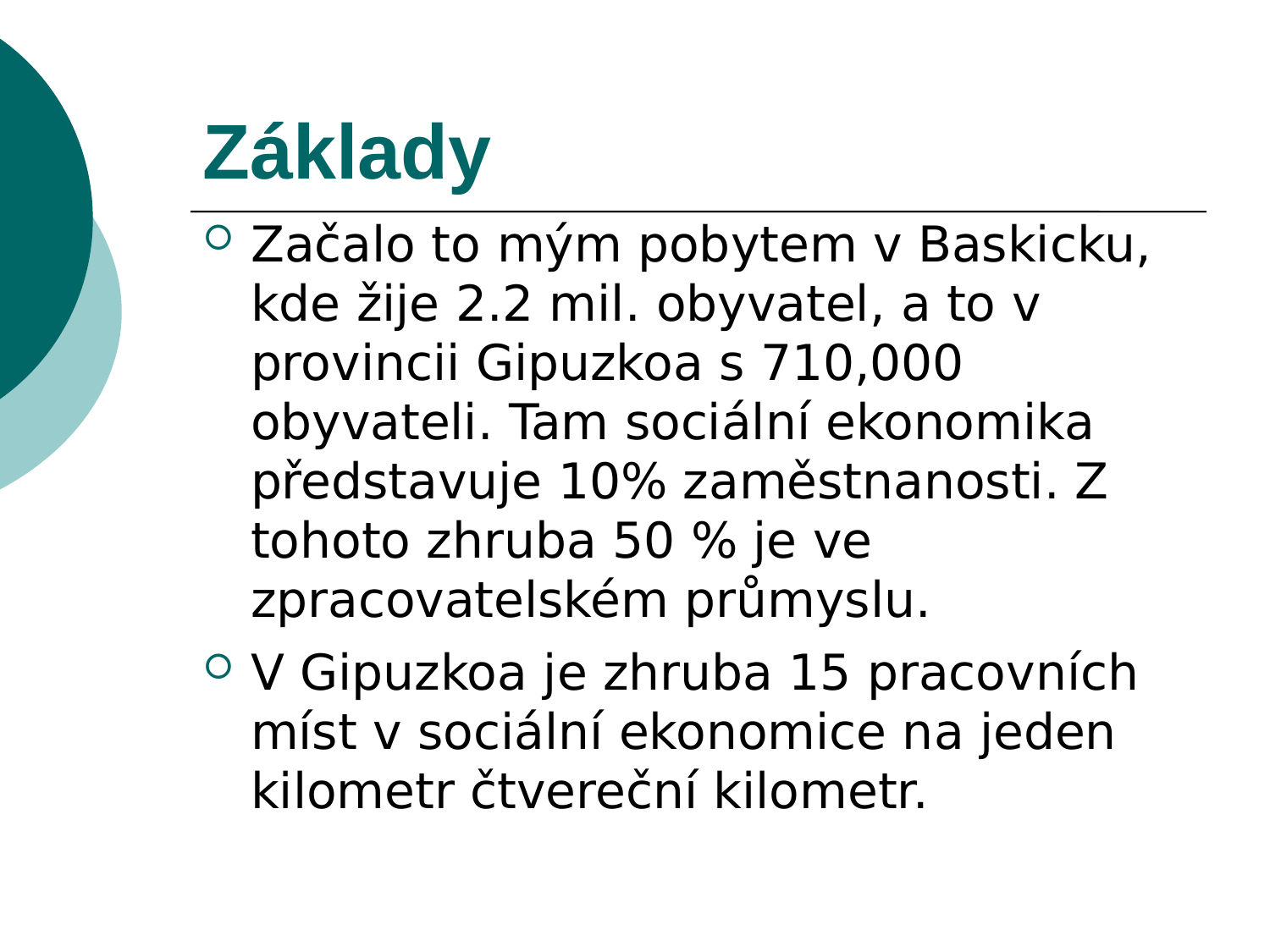

# Základy
Začalo to mým pobytem v Baskicku, kde žije 2.2 mil. obyvatel, a to v provincii Gipuzkoa s 710,000 obyvateli. Tam sociální ekonomika představuje 10% zaměstnanosti. Z tohoto zhruba 50 % je ve zpracovatelském průmyslu.
V Gipuzkoa je zhruba 15 pracovních míst v sociální ekonomice na jeden kilometr čtvereční kilometr.